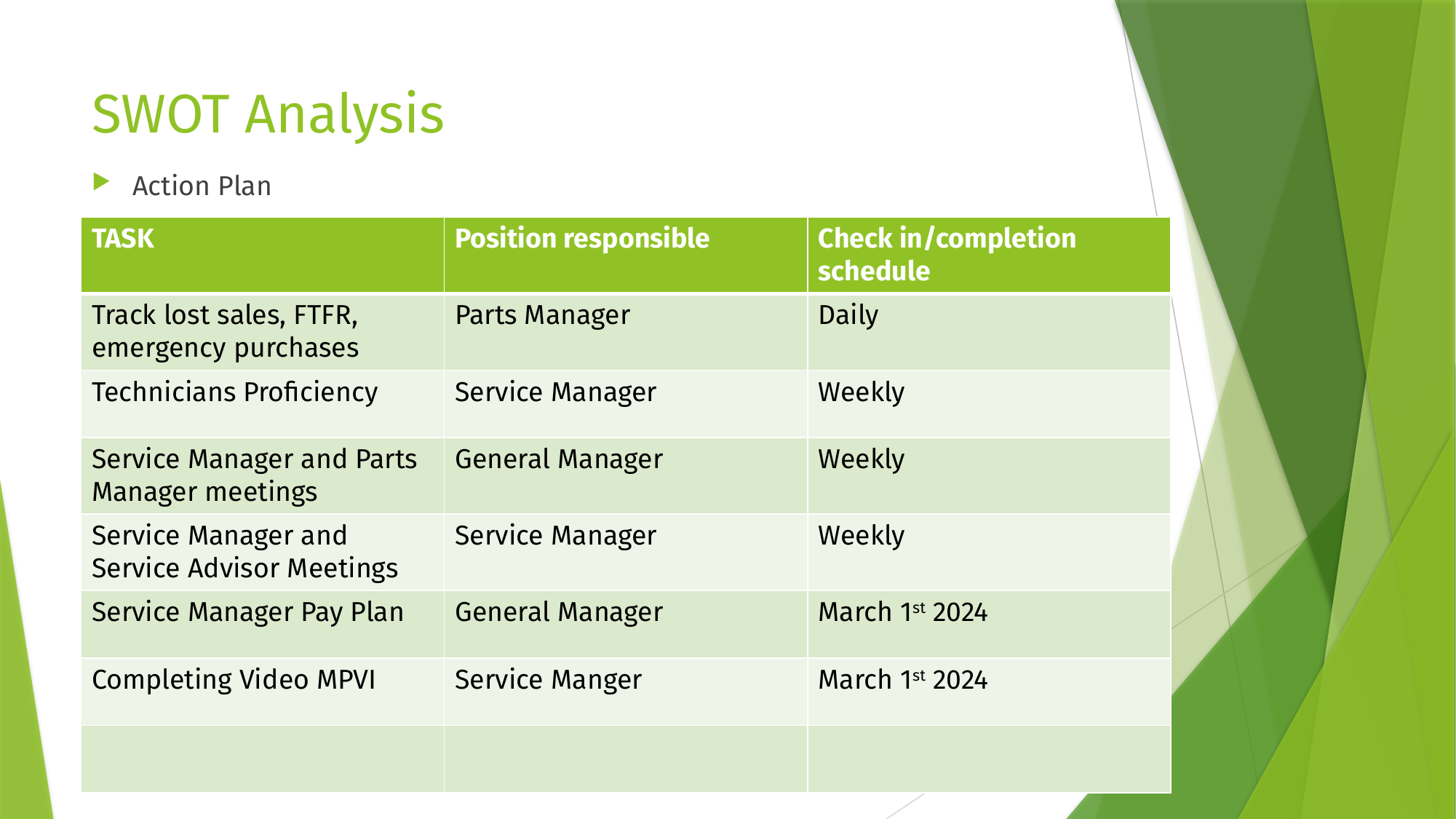

# SWOT Analysis
Action Plan

| TASK | Position responsible | Check in/completion schedule |
| --- | --- | --- |
| Track lost sales, FTFR, emergency purchases | Parts Manager | Daily |
| Technicians Proficiency | Service Manager | Weekly |
| Service Manager and Parts Manager meetings | General Manager | Weekly |
| Service Manager and Service Advisor Meetings | Service Manager | Weekly |
| Service Manager Pay Plan | General Manager | March 1st 2024 |
| Completing Video MPVI | Service Manger | March 1st 2024 |
|  |  |  |